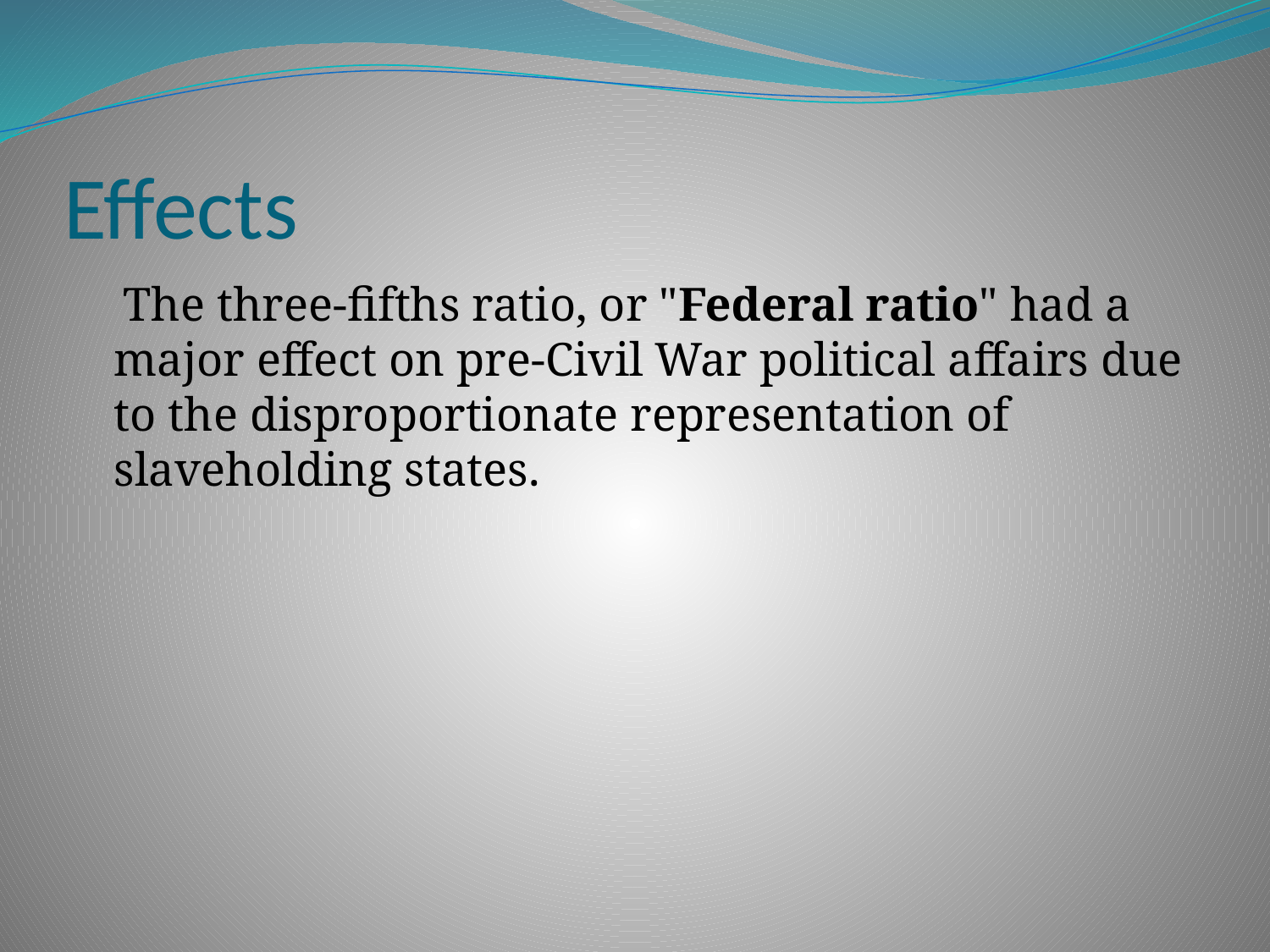

# Effects
    The three-fifths ratio, or "Federal ratio" had a major effect on pre-Civil War political affairs due to the disproportionate representation of slaveholding states.